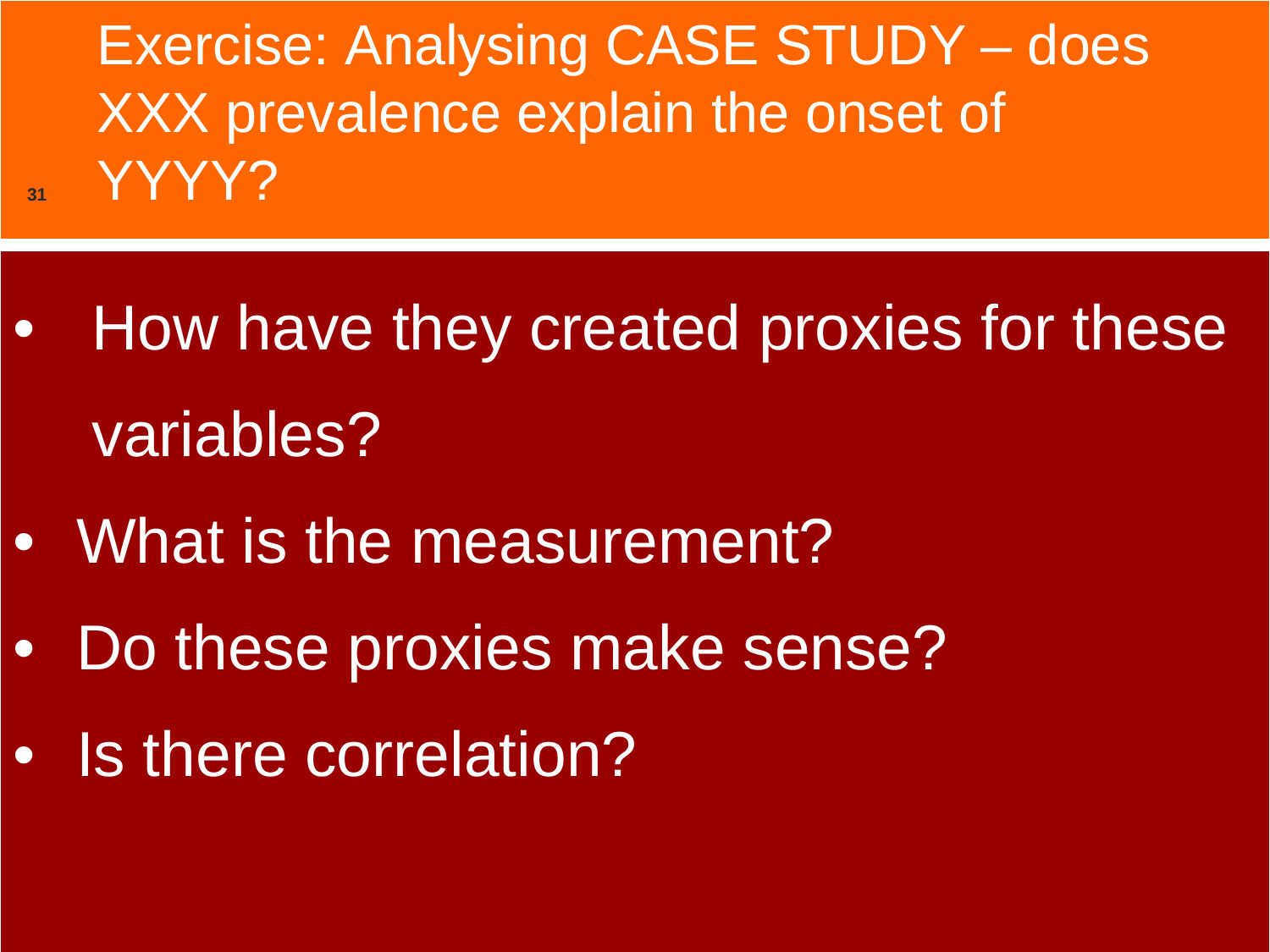

|  |
| --- |
# Exercise: Analysing CASE STUDY – does XXX prevalence explain the onset of YYYY?
31
| How have they created proxies for these variables? What is the measurement? Do these proxies make sense? Is there correlation? |
| --- |